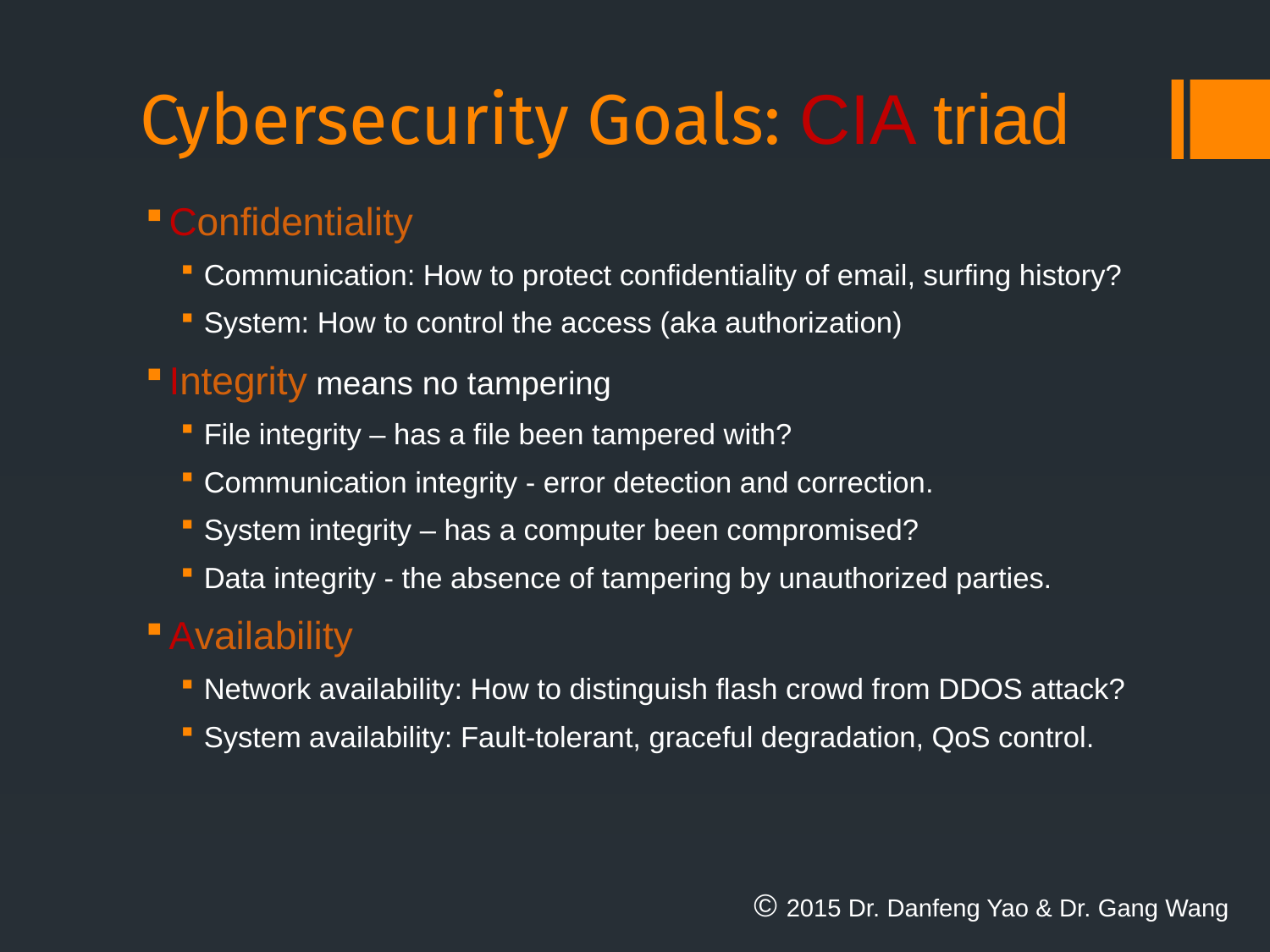

# Cybersecurity Goals: CIA triad
Confidentiality
Communication: How to protect confidentiality of email, surfing history?
System: How to control the access (aka authorization)
Integrity means no tampering
File integrity – has a file been tampered with?
Communication integrity - error detection and correction.
System integrity – has a computer been compromised?
Data integrity - the absence of tampering by unauthorized parties.
Availability
Network availability: How to distinguish flash crowd from DDOS attack?
System availability: Fault-tolerant, graceful degradation, QoS control.
© 2015 Dr. Danfeng Yao & Dr. Gang Wang